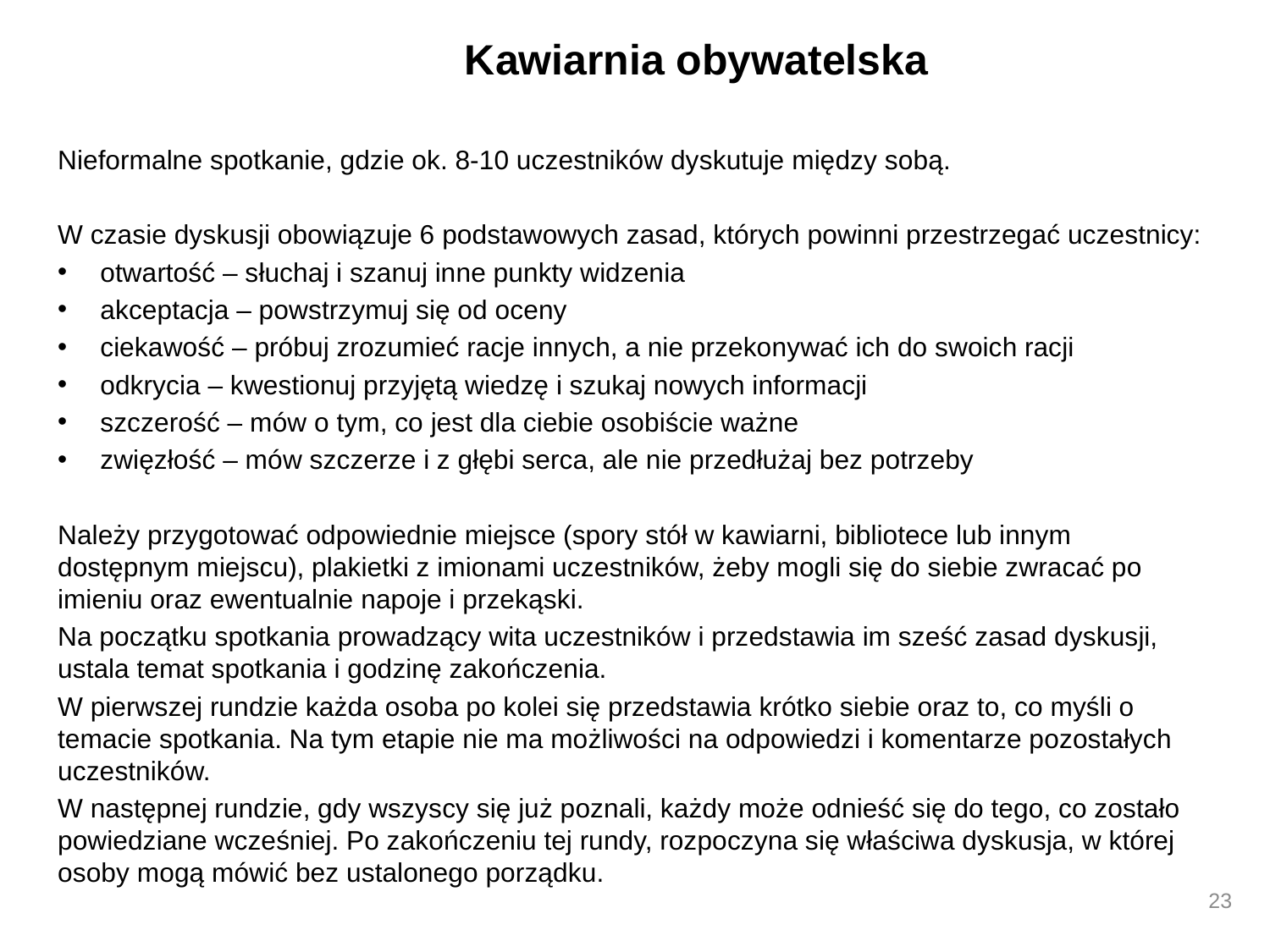

Kawiarnia obywatelska
Nieformalne spotkanie, gdzie ok. 8-10 uczestników dyskutuje między sobą.

W czasie dyskusji obowiązuje 6 podstawowych zasad, których powinni przestrzegać uczestnicy:
otwartość – słuchaj i szanuj inne punkty widzenia
akceptacja – powstrzymuj się od oceny
ciekawość – próbuj zrozumieć racje innych, a nie przekonywać ich do swoich racji
odkrycia – kwestionuj przyjętą wiedzę i szukaj nowych informacji
szczerość – mów o tym, co jest dla ciebie osobiście ważne
zwięzłość – mów szczerze i z głębi serca, ale nie przedłużaj bez potrzeby

Należy przygotować odpowiednie miejsce (spory stół w kawiarni, bibliotece lub innym dostępnym miejscu), plakietki z imionami uczestników, żeby mogli się do siebie zwracać po imieniu oraz ewentualnie napoje i przekąski.
Na początku spotkania prowadzący wita uczestników i przedstawia im sześć zasad dyskusji, ustala temat spotkania i godzinę zakończenia.
W pierwszej rundzie każda osoba po kolei się przedstawia krótko siebie oraz to, co myśli o temacie spotkania. Na tym etapie nie ma możliwości na odpowiedzi i komentarze pozostałych uczestników.
W następnej rundzie, gdy wszyscy się już poznali, każdy może odnieść się do tego, co zostało powiedziane wcześniej. Po zakończeniu tej rundy, rozpoczyna się właściwa dyskusja, w której osoby mogą mówić bez ustalonego porządku.
23